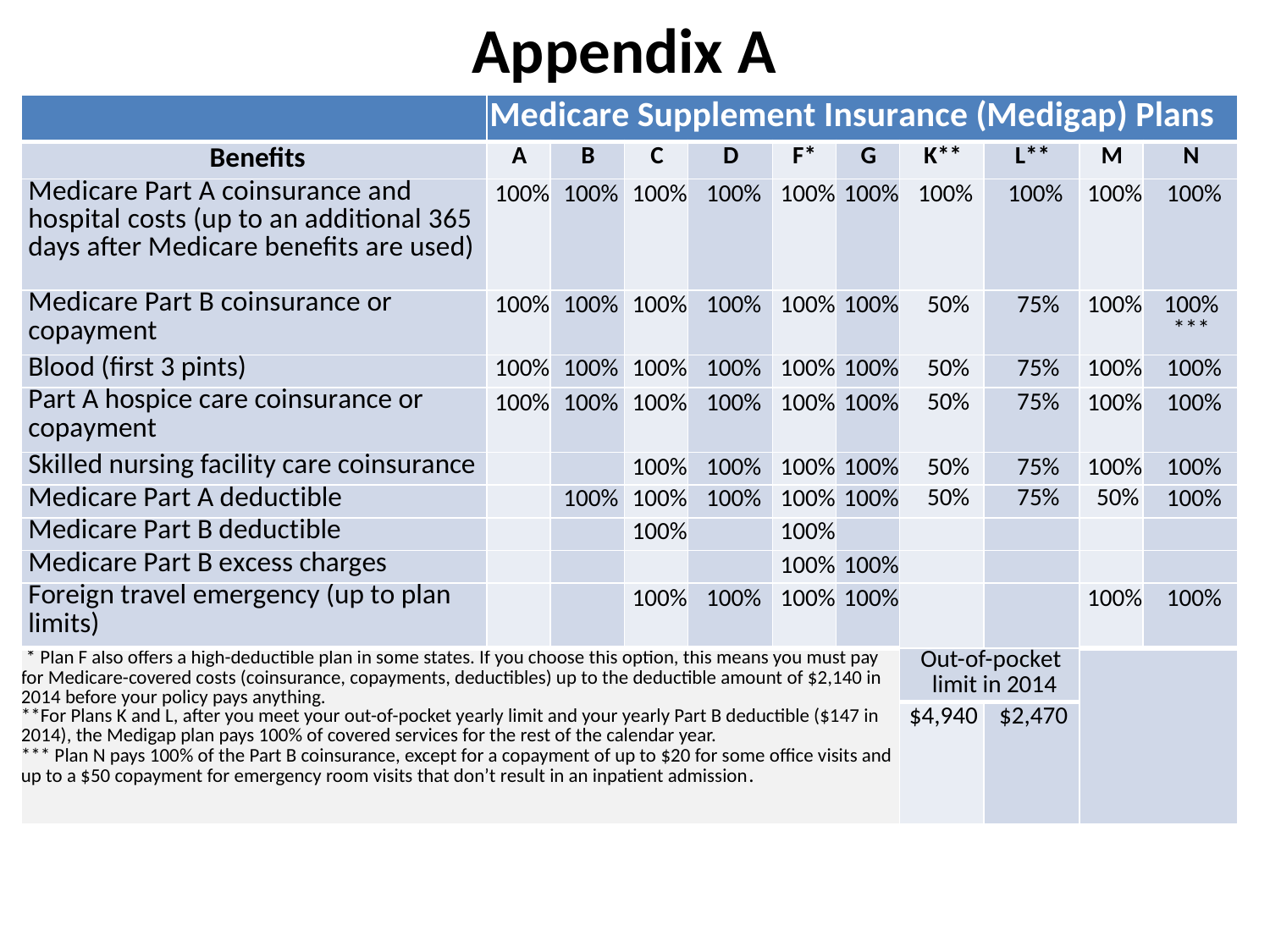

# Appendix A
|  | Medicare Supplement Insurance (Medigap) Plans |  |  |  |  |  |  |  |  |  |
| --- | --- | --- | --- | --- | --- | --- | --- | --- | --- | --- |
| Benefits | A | B | C | D | F\* | G | K\*\* | L\*\* | M | N |
| Medicare Part A coinsurance and hospital costs (up to an additional 365 days after Medicare benefits are used) | 100% | 100% | 100% | 100% | 100% | 100% | 100% | 100% | 100% | 100% |
| Medicare Part B coinsurance or copayment | 100% | 100% | 100% | 100% | 100% | 100% | 50% | 75% | 100% | 100% \*\*\* |
| Blood (first 3 pints) | 100% | 100% | 100% | 100% | 100% | 100% | 50% | 75% | 100% | 100% |
| Part A hospice care coinsurance or copayment | 100% | 100% | 100% | 100% | 100% | 100% | 50% | 75% | 100% | 100% |
| Skilled nursing facility care coinsurance |  |  | 100% | 100% | 100% | 100% | 50% | 75% | 100% | 100% |
| Medicare Part A deductible |  | 100% | 100% | 100% | 100% | 100% | 50% | 75% | 50% | 100% |
| Medicare Part B deductible |  |  | 100% |  | 100% |  |  |  |  |  |
| Medicare Part B excess charges |  |  |  |  | 100% | 100% |  |  |  |  |
| Foreign travel emergency (up to plan limits) |  |  | 100% | 100% | 100% | 100% |  |  | 100% | 100% |
| \* Plan F also offers a high-deductible plan in some states. If you choose this option, this means you must pay for Medicare-covered costs (coinsurance, copayments, deductibles) up to the deductible amount of $2,140 in 2014 before your policy pays anything. \*\*For Plans K and L, after you meet your out-of-pocket yearly limit and your yearly Part B deductible ($147 in 2014), the Medigap plan pays 100% of covered services for the rest of the calendar year. \*\*\* Plan N pays 100% of the Part B coinsurance, except for a copayment of up to $20 for some office visits and up to a $50 copayment for emergency room visits that don’t result in an inpatient admission. |  |  |  |  |  |  | Out-of-pocket limit in 2014 |  |  |  |
|  |  |  |  |  |  |  | $4,940 | $2,470 |  |  |